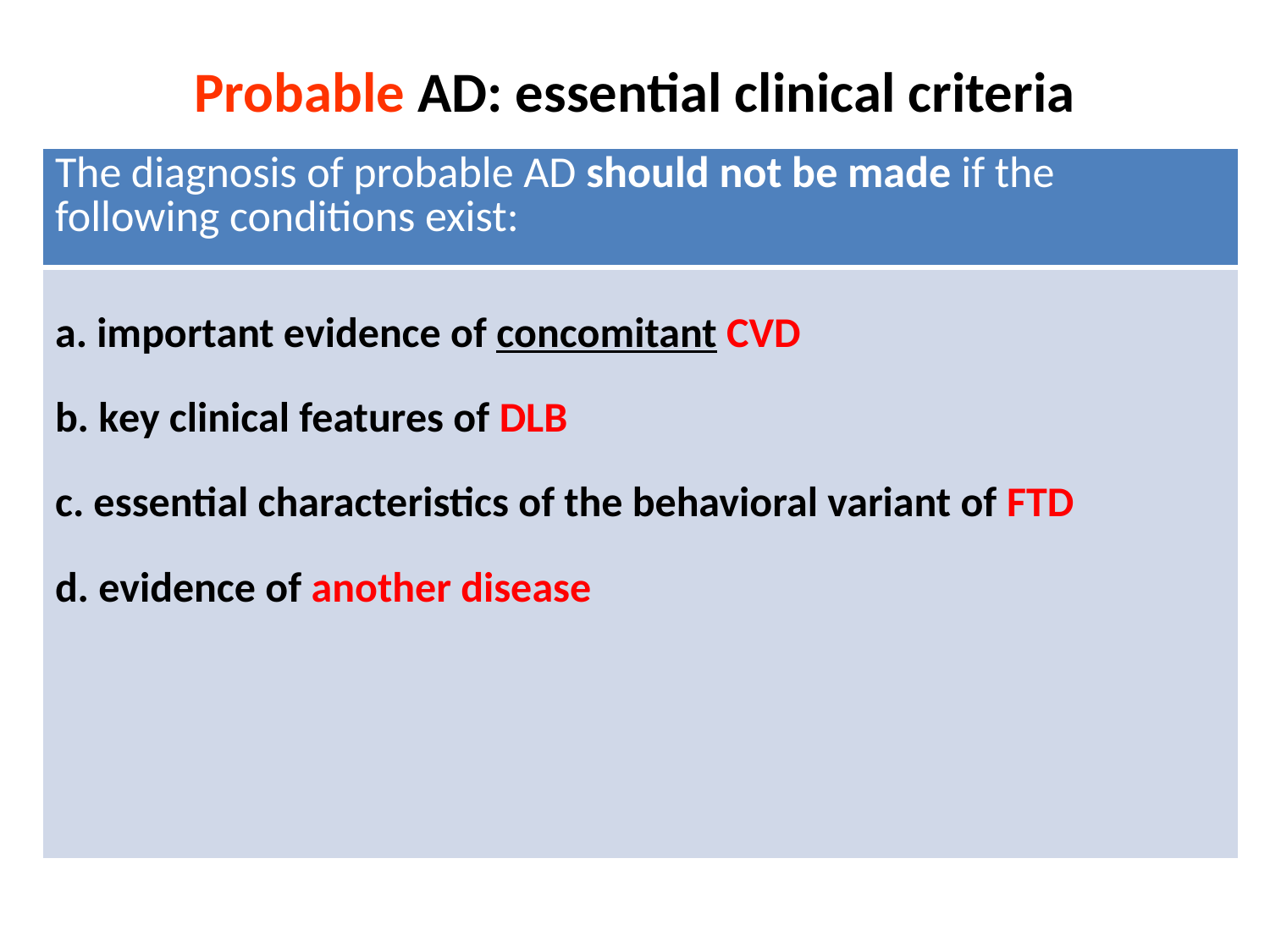

Probable AD: essential clinical criteria
| The diagnosis of probable AD should not be made if the following conditions exist: |
| --- |
| a. important evidence of concomitant CVD b. key clinical features of DLB c. essential characteristics of the behavioral variant of FTD d. evidence of another disease |